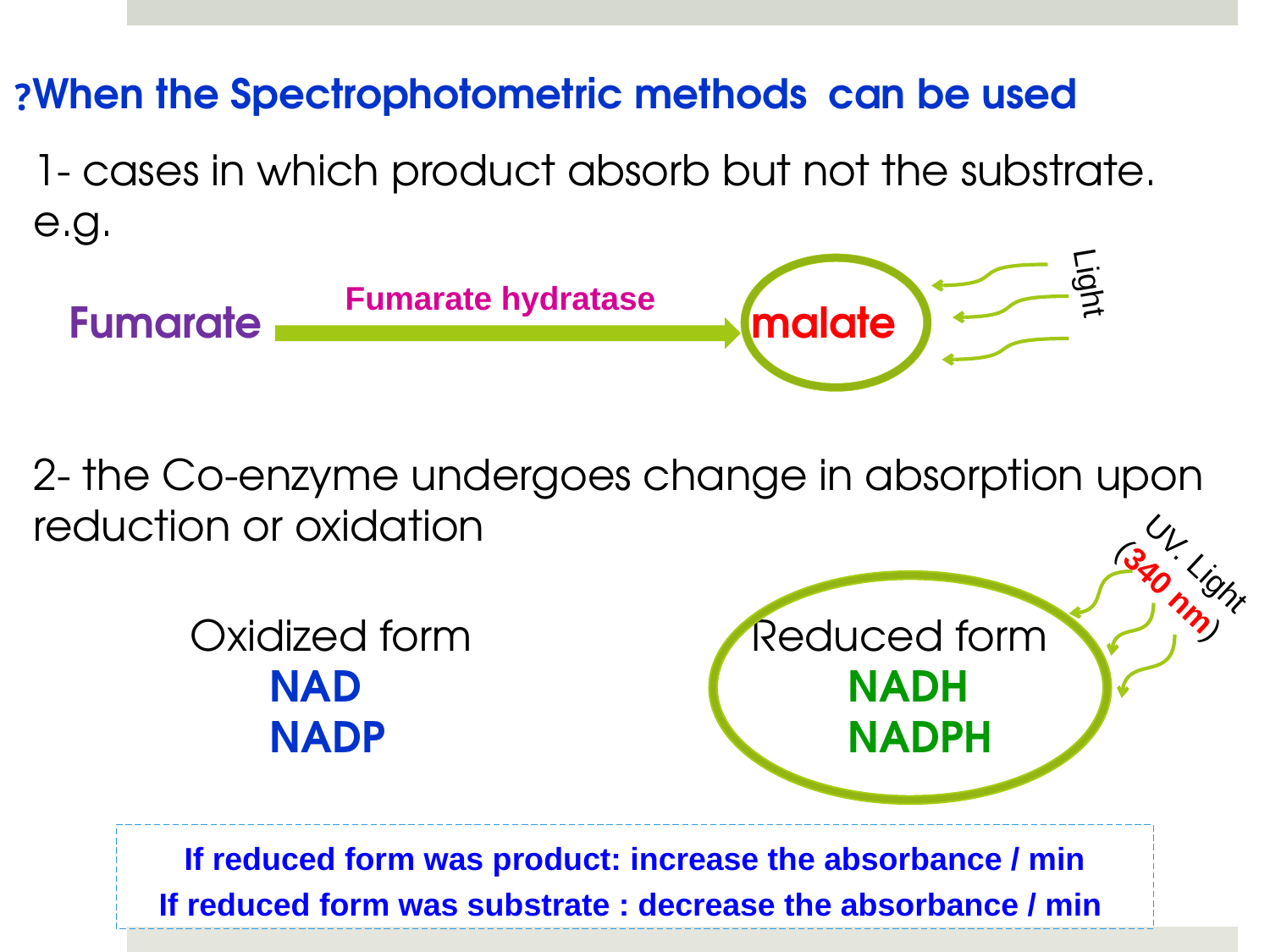

When the Spectrophotometric methods can be used?
1- cases in which product absorb but not the substrate.
e.g.

   Fumarate                                          malate

2- the Co-enzyme undergoes change in absorption upon reduction or oxidation

Oxidized form                        Reduced form
NAD                                         NADH
  NADP                                       NADPH

Light

Fumarate hydratase

UV. Light (340 nm)

If reduced form was product: increase the absorbance / min
If reduced form was substrate : decrease the absorbance / min